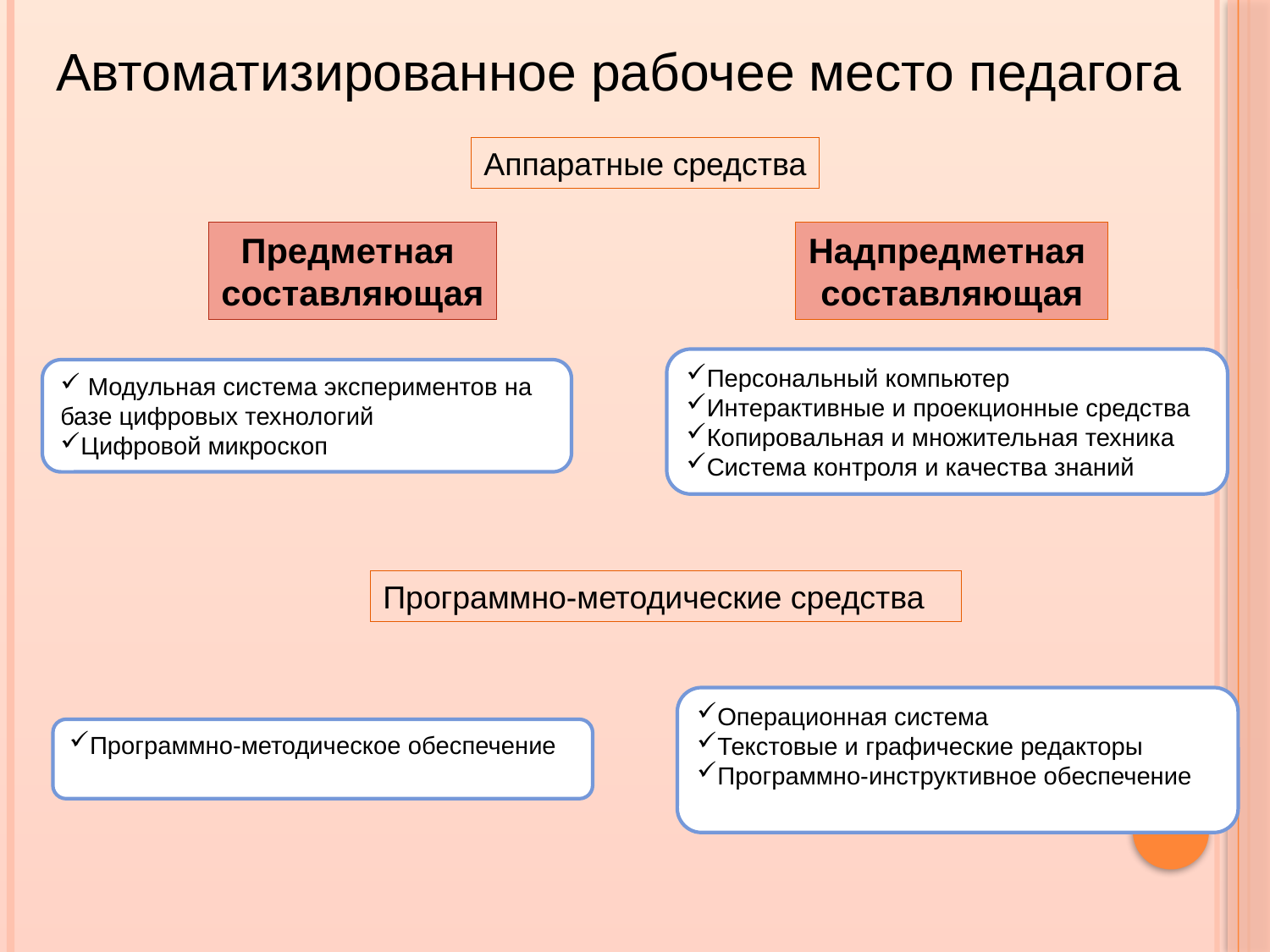

Автоматизированное рабочее место педагога
Аппаратные средства
Предметная
составляющая
Надпредметная
составляющая
Персональный компьютер
Интерактивные и проекционные средства
Копировальная и множительная техника
Система контроля и качества знаний
 Модульная система экспериментов на базе цифровых технологий
Цифровой микроскоп
Программно-методические средства
Операционная система
Текстовые и графические редакторы
Программно-инструктивное обеспечение

Программно-методическое обеспечение